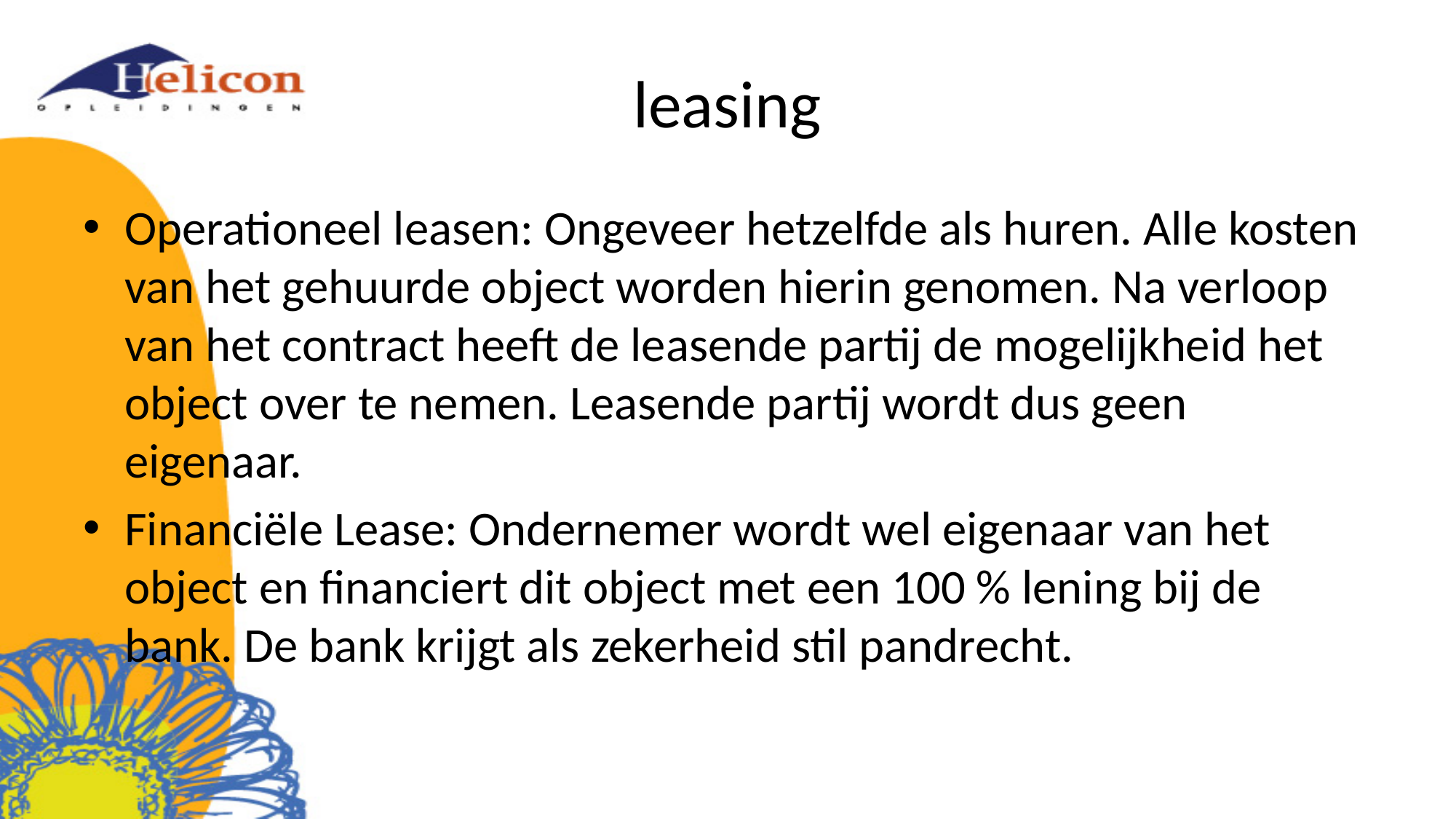

# leasing
Operationeel leasen: Ongeveer hetzelfde als huren. Alle kosten van het gehuurde object worden hierin genomen. Na verloop van het contract heeft de leasende partij de mogelijkheid het object over te nemen. Leasende partij wordt dus geen eigenaar.
Financiële Lease: Ondernemer wordt wel eigenaar van het object en financiert dit object met een 100 % lening bij de bank. De bank krijgt als zekerheid stil pandrecht.